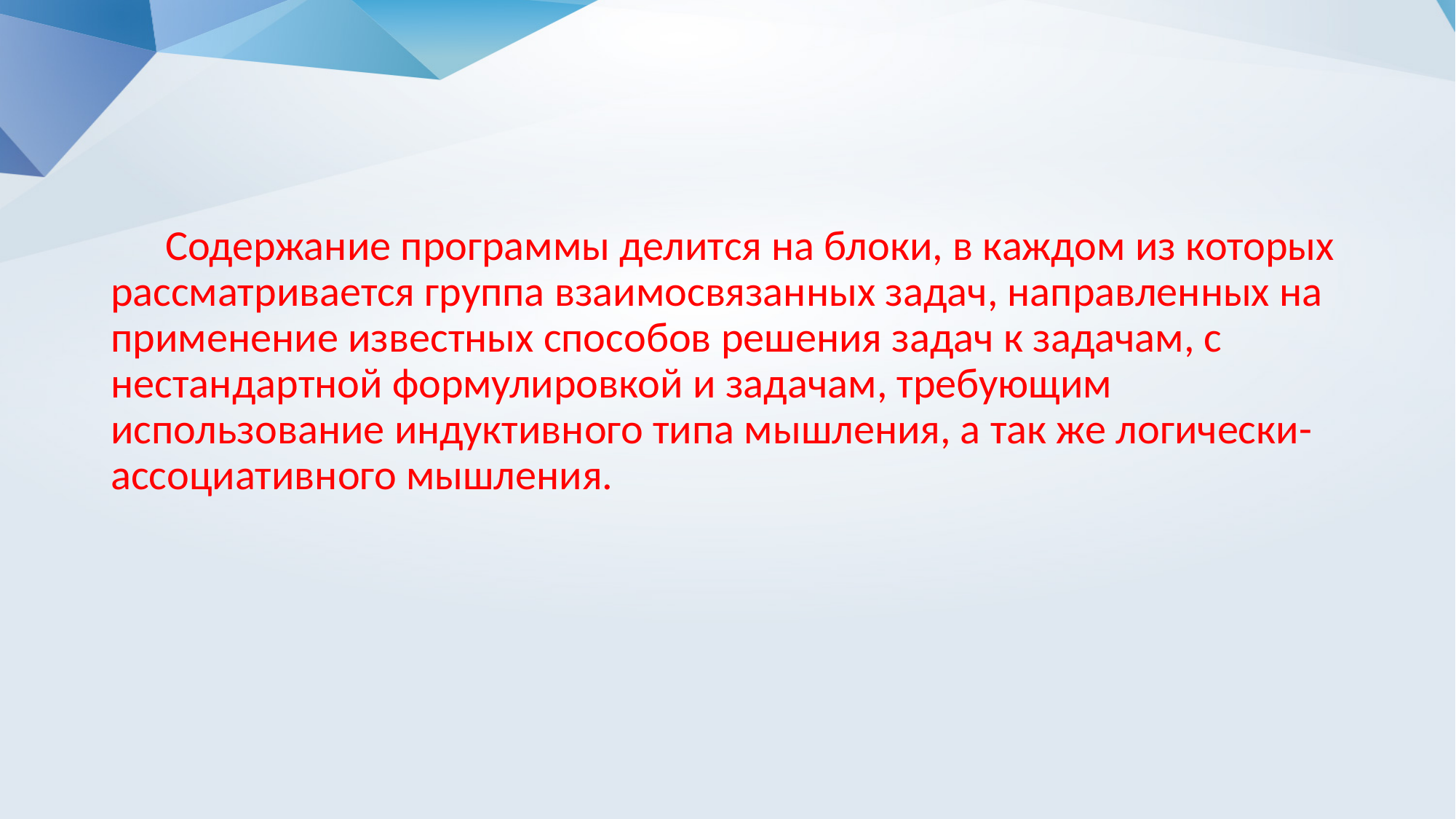

Содержание программы делится на блоки, в каждом из которых рассматривается группа взаимосвязанных задач, направленных на применение известных способов решения задач к задачам, с нестандартной формулировкой и задачам, требующим использование индуктивного типа мышления, а так же логически-ассоциативного мышления.